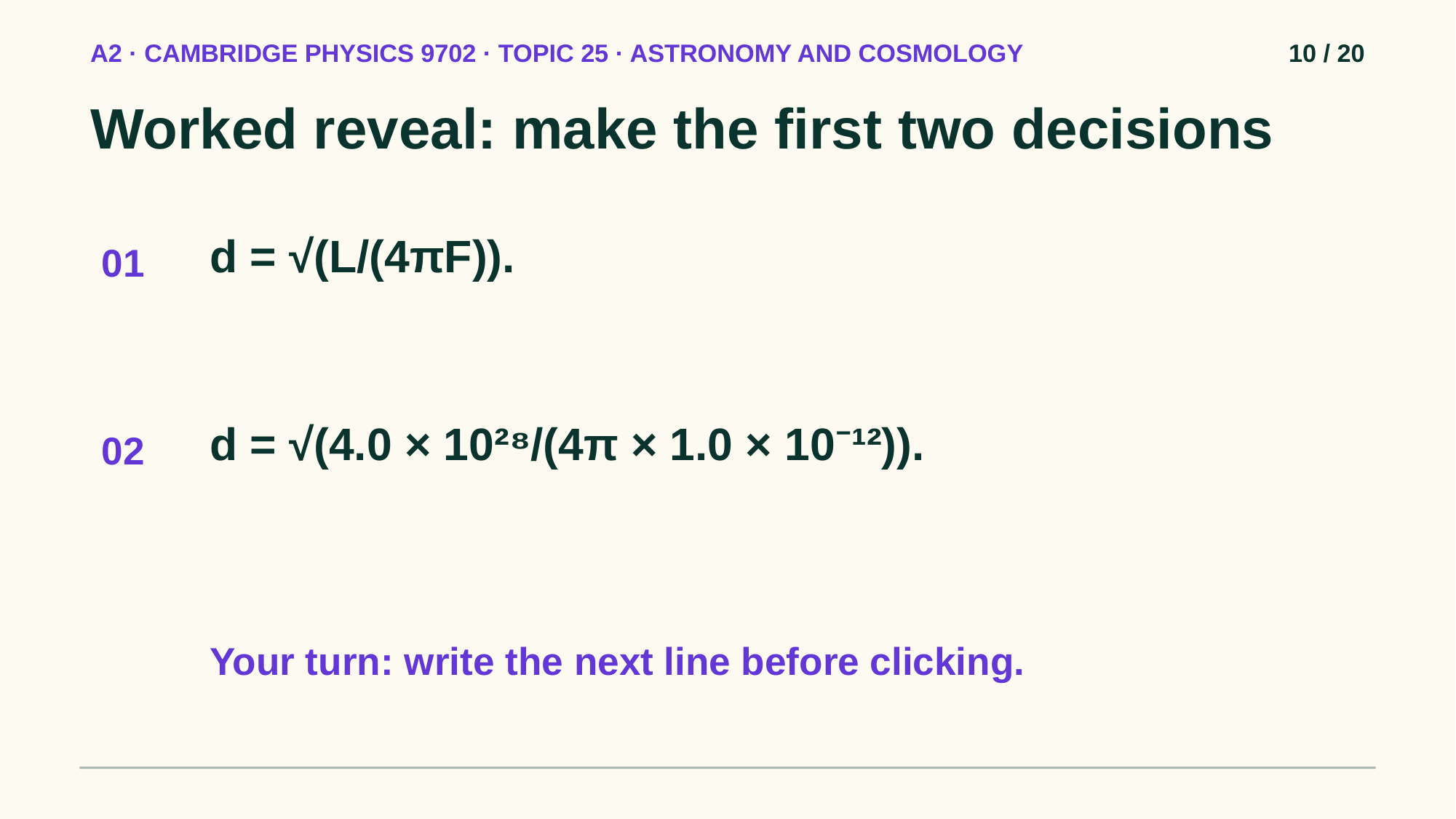

A2 · CAMBRIDGE PHYSICS 9702 · TOPIC 25 · ASTRONOMY AND COSMOLOGY
10 / 20
Worked reveal: make the first two decisions
d = √(L/(4πF)).
01
d = √(4.0 × 10²⁸/(4π × 1.0 × 10⁻¹²)).
02
Your turn: write the next line before clicking.